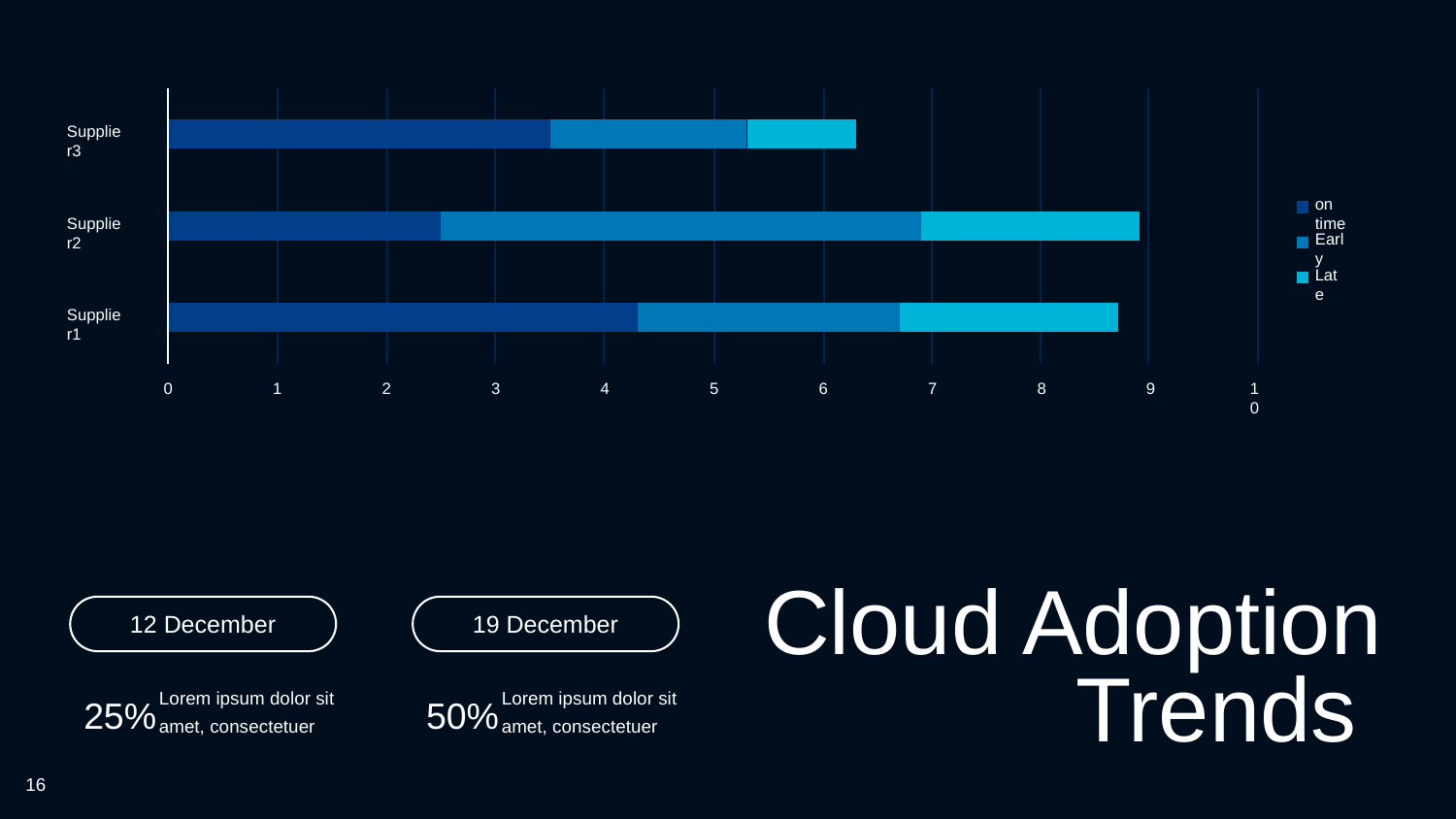

Supplier3

on time

Supplier2

Early

Late

Supplier1

0
1
2
3
4
5
6
7
8
9
10
Cloud Adoption Trends

12 December
25%
Lorem ipsum dolor sit amet, consectetuer

19 December
50%
Lorem ipsum dolor sit amet, consectetuer